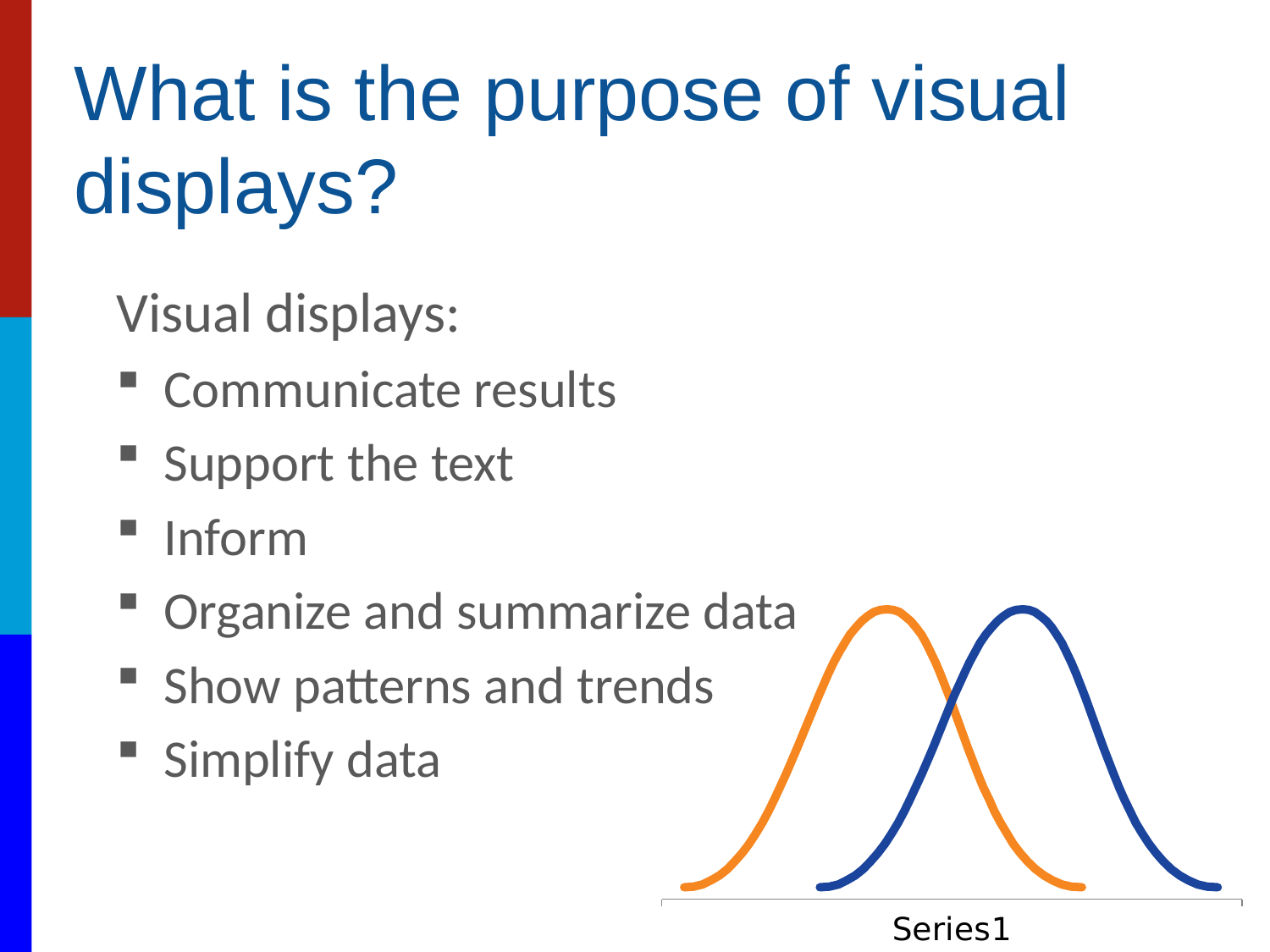

# What is the purpose of visual displays?
Visual displays:
Communicate results
Support the text
Inform
Organize and summarize data
Show patterns and trends
Simplify data

### Chart

| Category | Column1 |
|---|---|
|  | None |